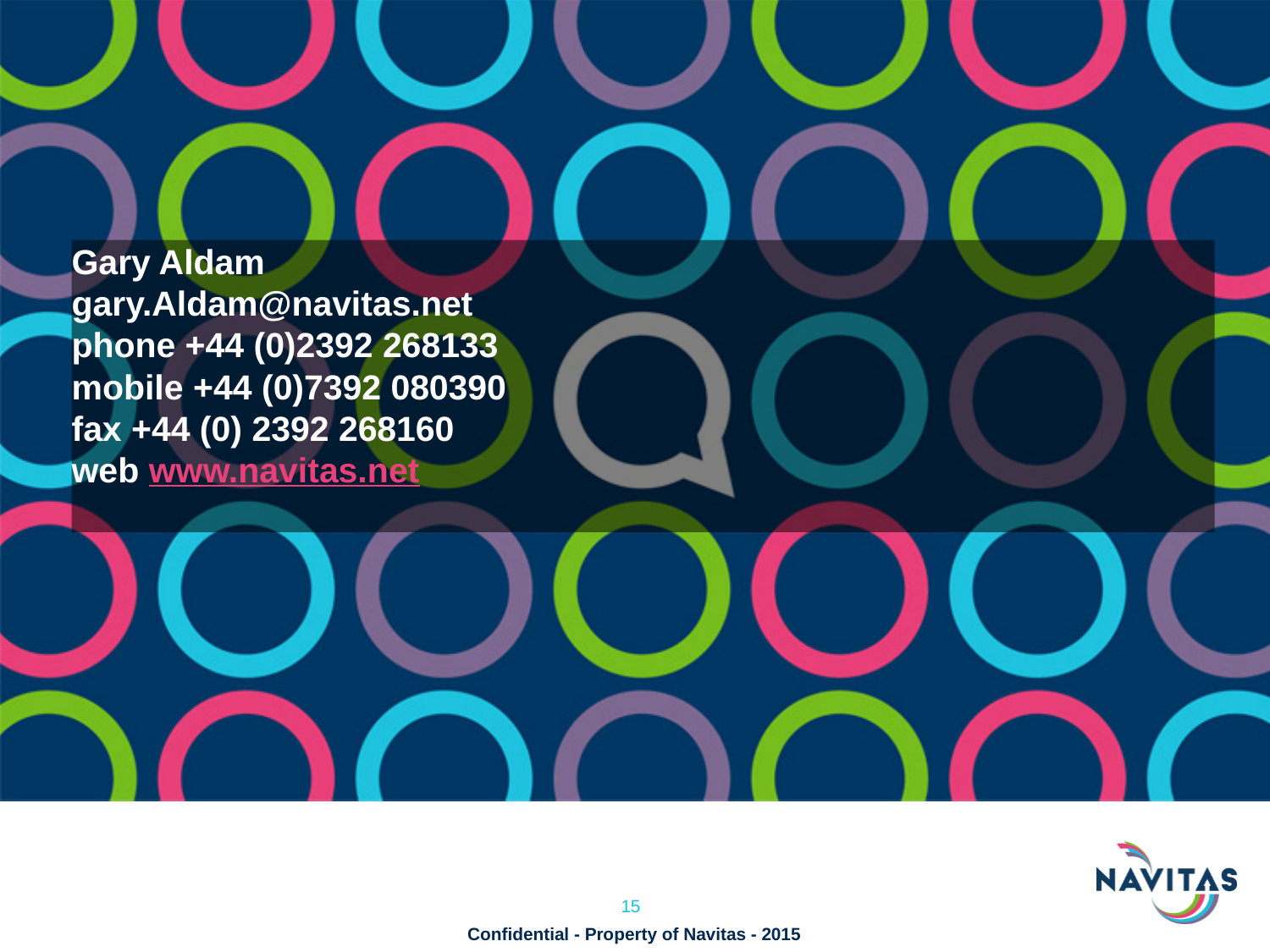

# Gary Aldam gary.Aldam@navitas.net phone +44 (0)2392 268133    mobile +44 (0)7392 080390     fax +44 (0) 2392 268160     web www.navitas.net